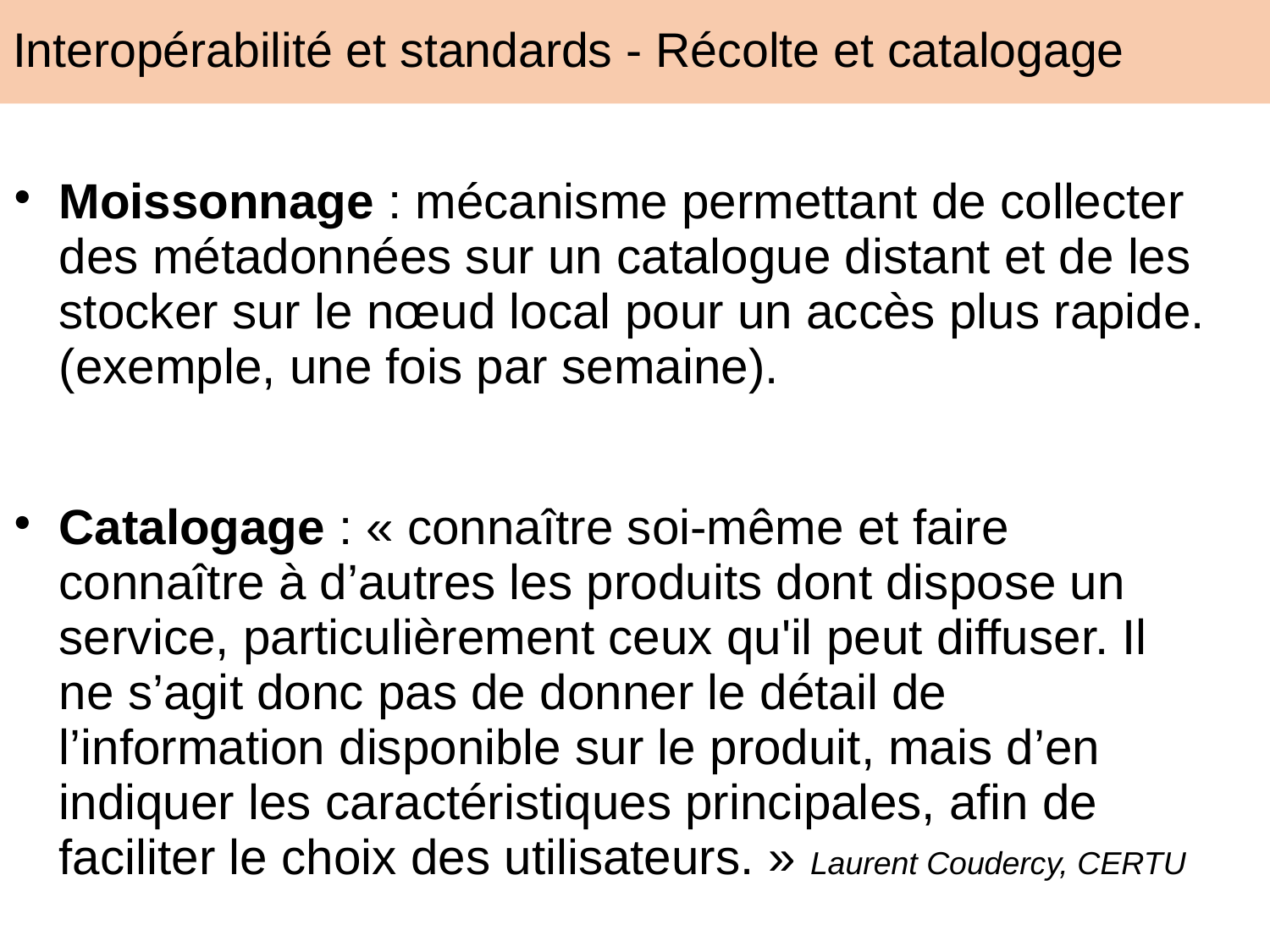

# Interopérabilité et standards - Récolte et catalogage
Moissonnage : mécanisme permettant de collecter des métadonnées sur un catalogue distant et de les stocker sur le nœud local pour un accès plus rapide. (exemple, une fois par semaine).

Catalogage : « connaître soi-même et faire connaître à d’autres les produits dont dispose un service, particulièrement ceux qu'il peut diffuser. Il ne s’agit donc pas de donner le détail de l’information disponible sur le produit, mais d’en indiquer les caractéristiques principales, afin de faciliter le choix des utilisateurs. » Laurent Coudercy, CERTU